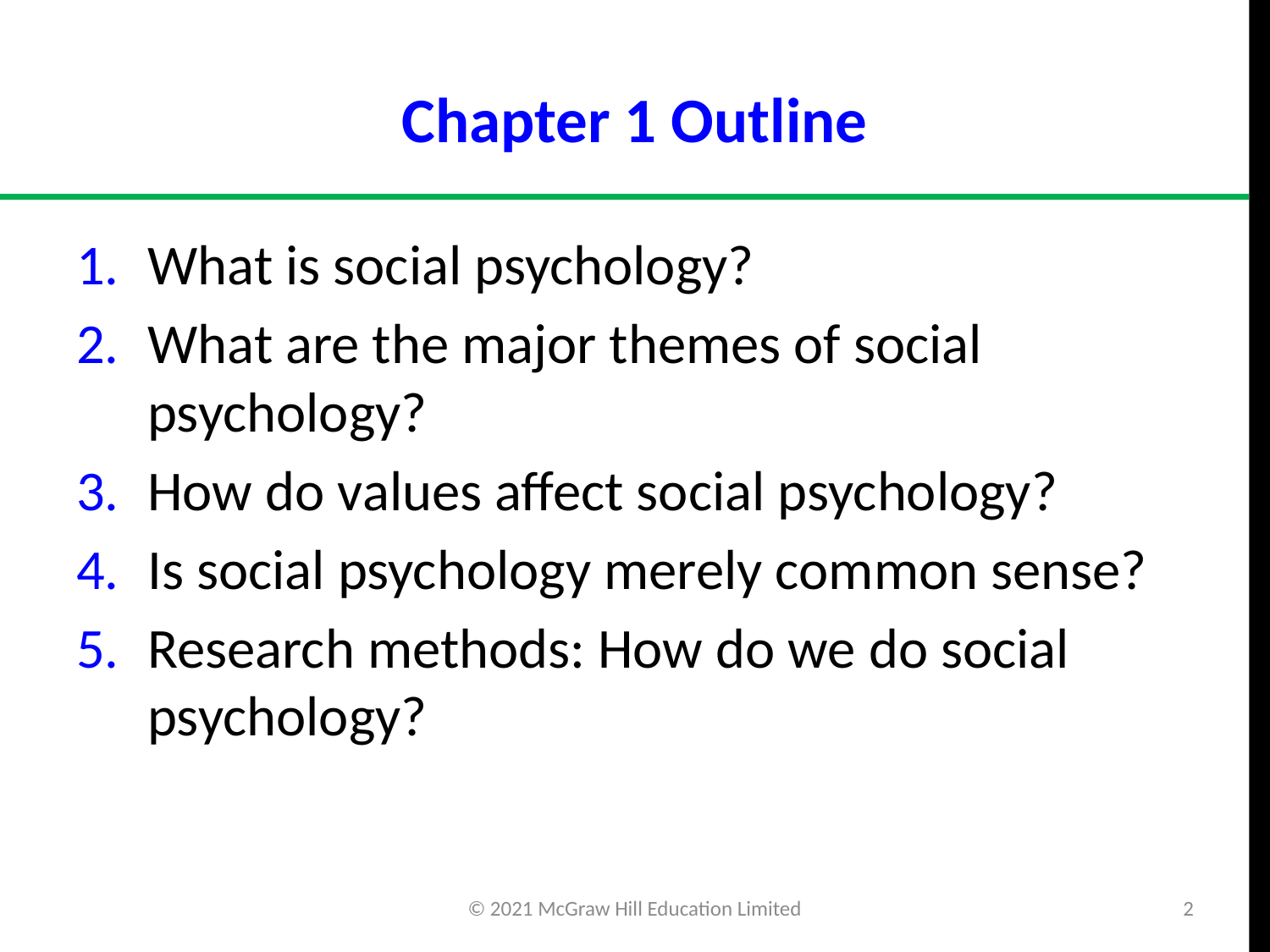

# Chapter 1 Outline
What is social psychology?
What are the major themes of social psychology?
How do values affect social psychology?
Is social psychology merely common sense?
Research methods: How do we do social psychology?
© 2021 McGraw Hill Education Limited
2